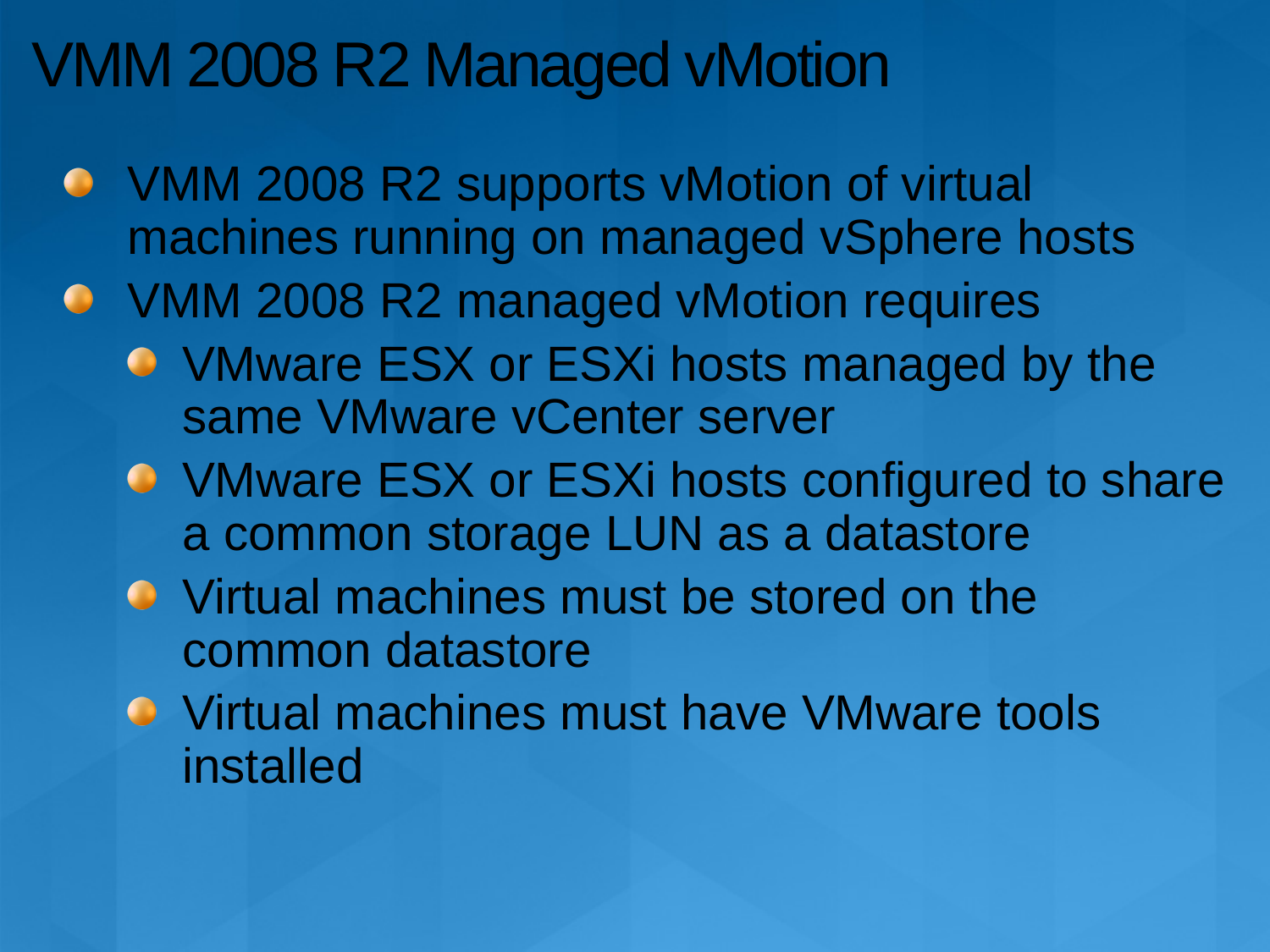

# VMM 2008 R2 Managed vMotion
VMM 2008 R2 supports vMotion of virtual machines running on managed vSphere hosts
VMM 2008 R2 managed vMotion requires
VMware ESX or ESXi hosts managed by the same VMware vCenter server
VMware ESX or ESXi hosts configured to share a common storage LUN as a datastore
Virtual machines must be stored on the common datastore
Virtual machines must have VMware tools installed